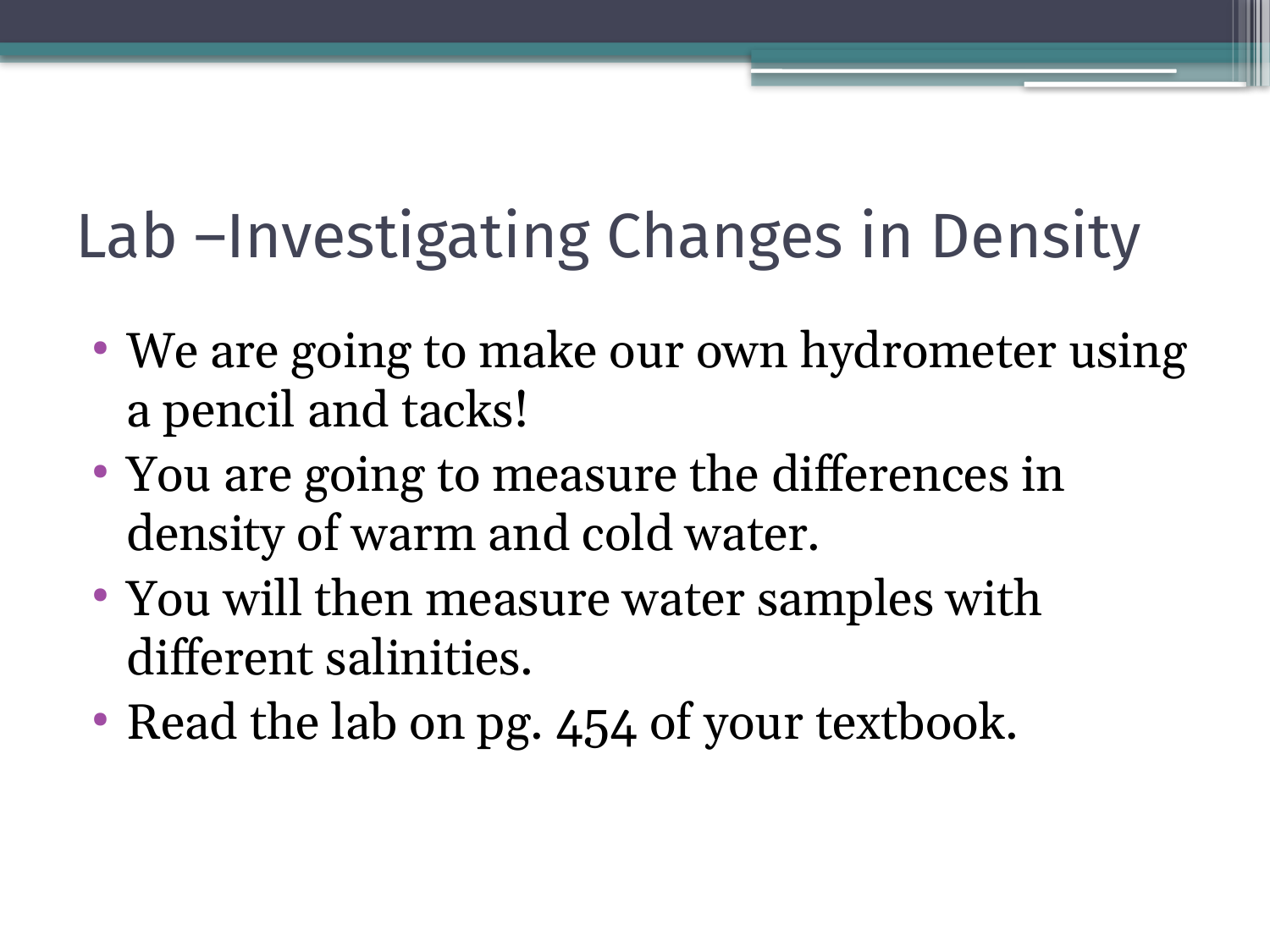

# Lab –Investigating Changes in Density
We are going to make our own hydrometer using a pencil and tacks!
You are going to measure the differences in density of warm and cold water.
You will then measure water samples with different salinities.
Read the lab on pg. 454 of your textbook.